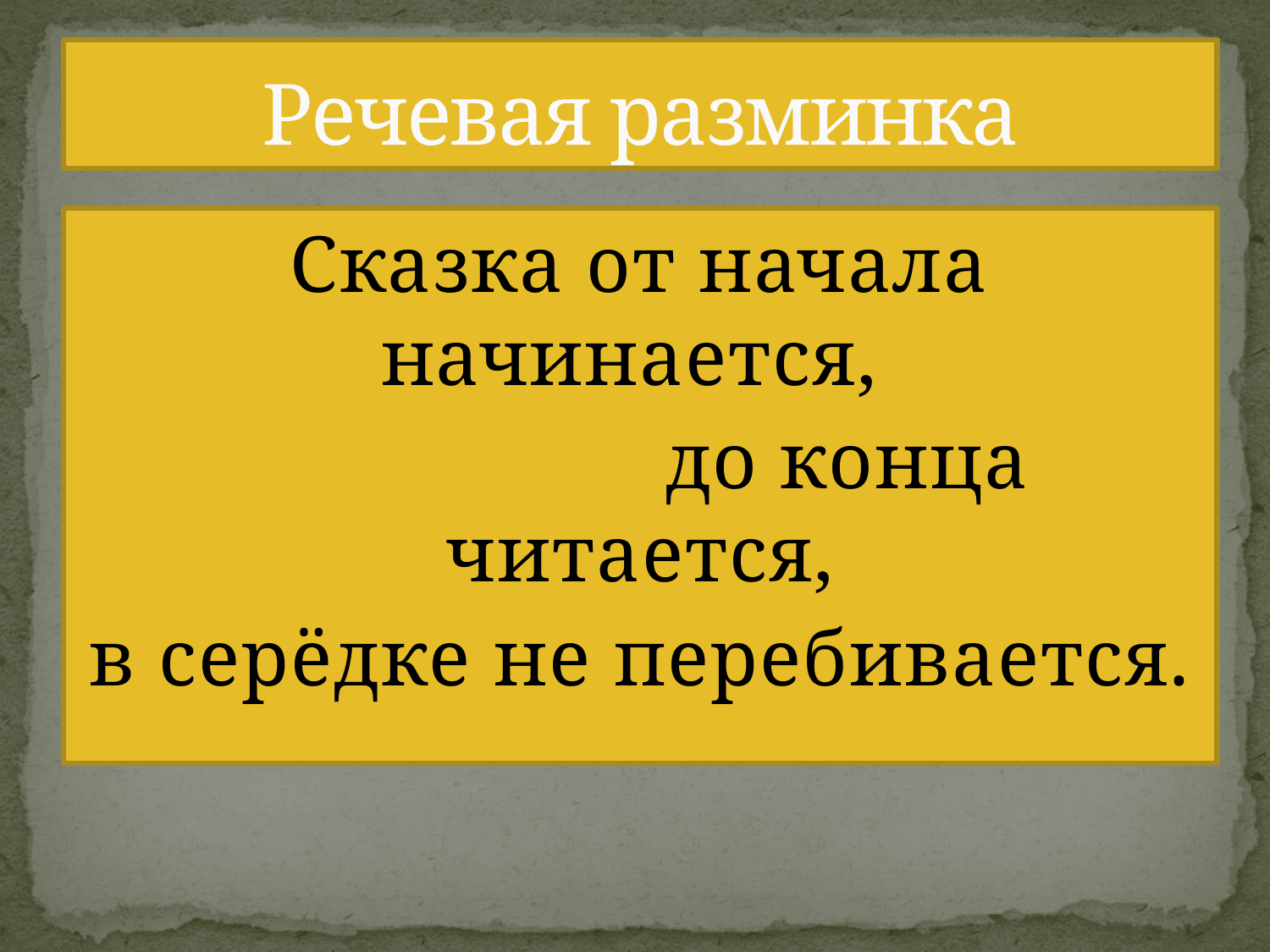

# Речевая разминка
Сказка от начала начинается,
                   до конца читается,
в серёдке не перебивается.